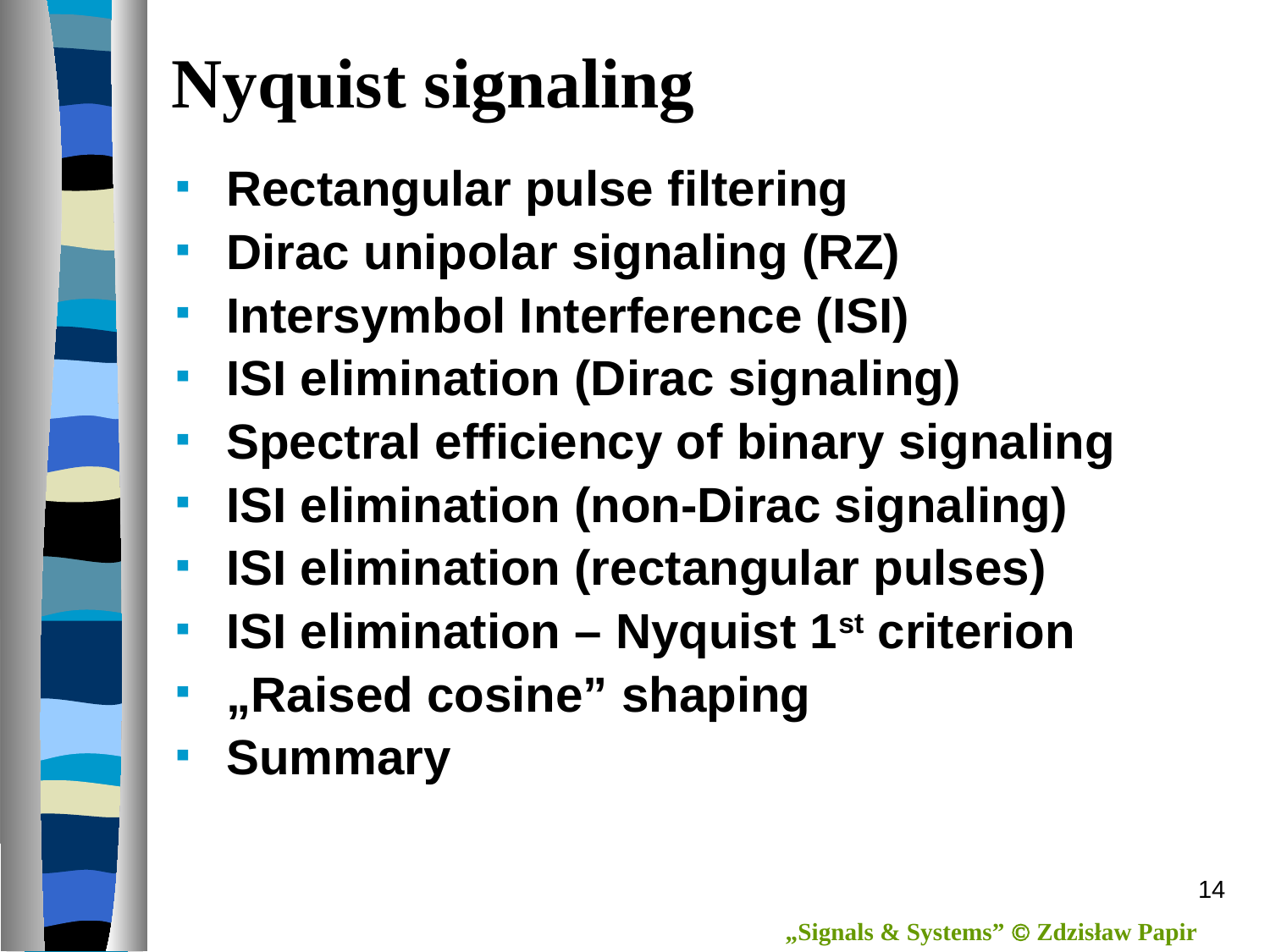

# Nyquist signaling
Rectangular pulse filtering
Dirac unipolar signaling (RZ)
Intersymbol Interference (ISI)
ISI elimination (Dirac signaling)
Spectral efficiency of binary signaling
ISI elimination (non-Dirac signaling)
ISI elimination (rectangular pulses)
ISI elimination – Nyquist 1st criterion
„Raised cosine” shaping
Summary
14
„Signals & Systems” © Zdzisław Papir